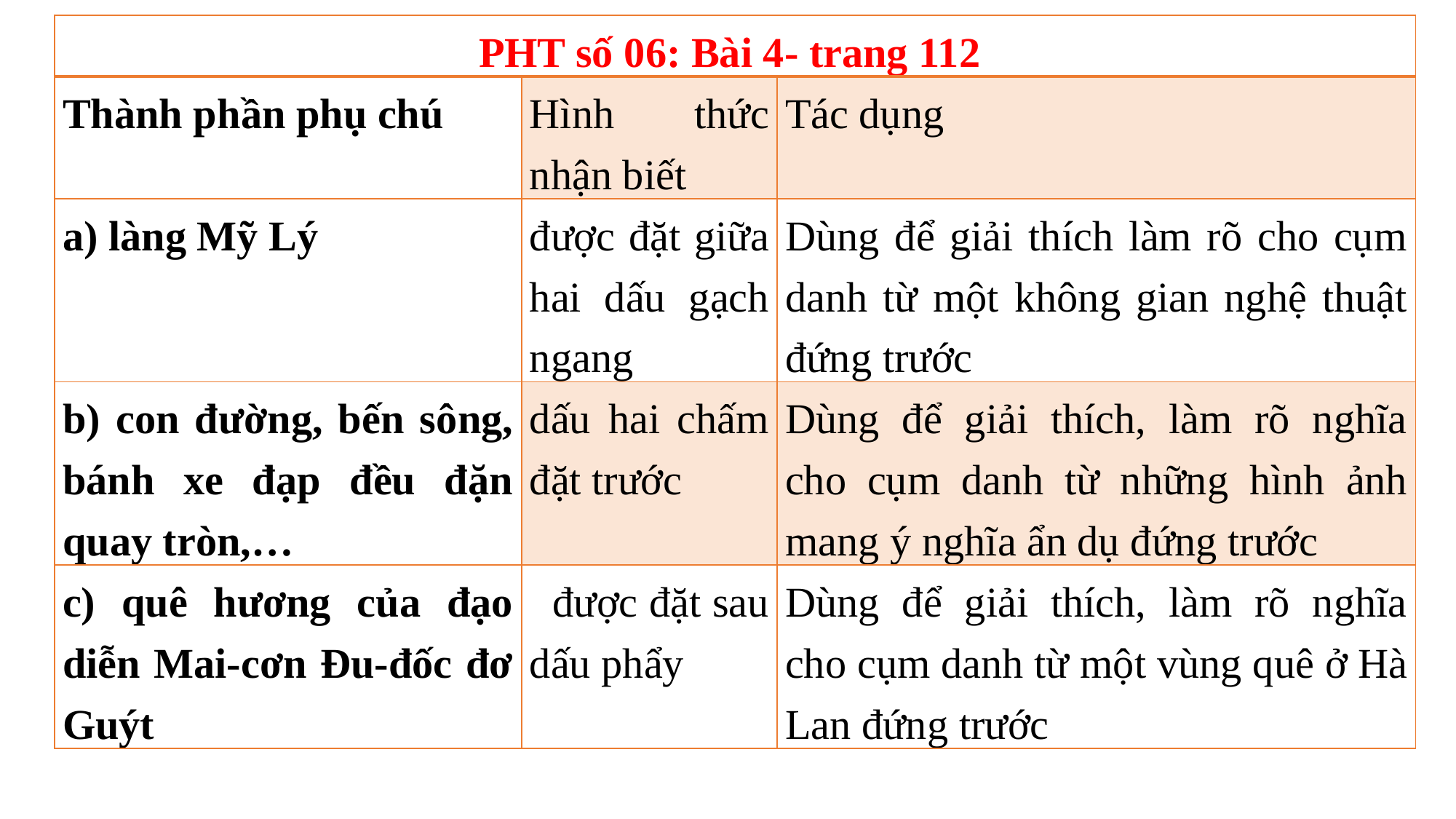

| PHT số 06: Bài 4- trang 112 |  |  |
| --- | --- | --- |
| Thành phần phụ chú | Hình thức nhận biết | Tác dụng |
| a) làng Mỹ Lý | được đặt giữa hai dấu gạch ngang | Dùng để giải thích làm rõ cho cụm danh từ một không gian nghệ thuật đứng trước |
| b) con đường, bến sông, bánh xe đạp đều đặn quay tròn,… | dấu hai chấm đặt trước | Dùng để giải thích, làm rõ nghĩa cho cụm danh từ những hình ảnh mang ý nghĩa ẩn dụ đứng trước |
| c) quê hương của đạo diễn Mai-cơn Đu-đốc đơ Guýt | được đặt sau dấu phẩy | Dùng để giải thích, làm rõ nghĩa cho cụm danh từ một vùng quê ở Hà Lan đứng trước |